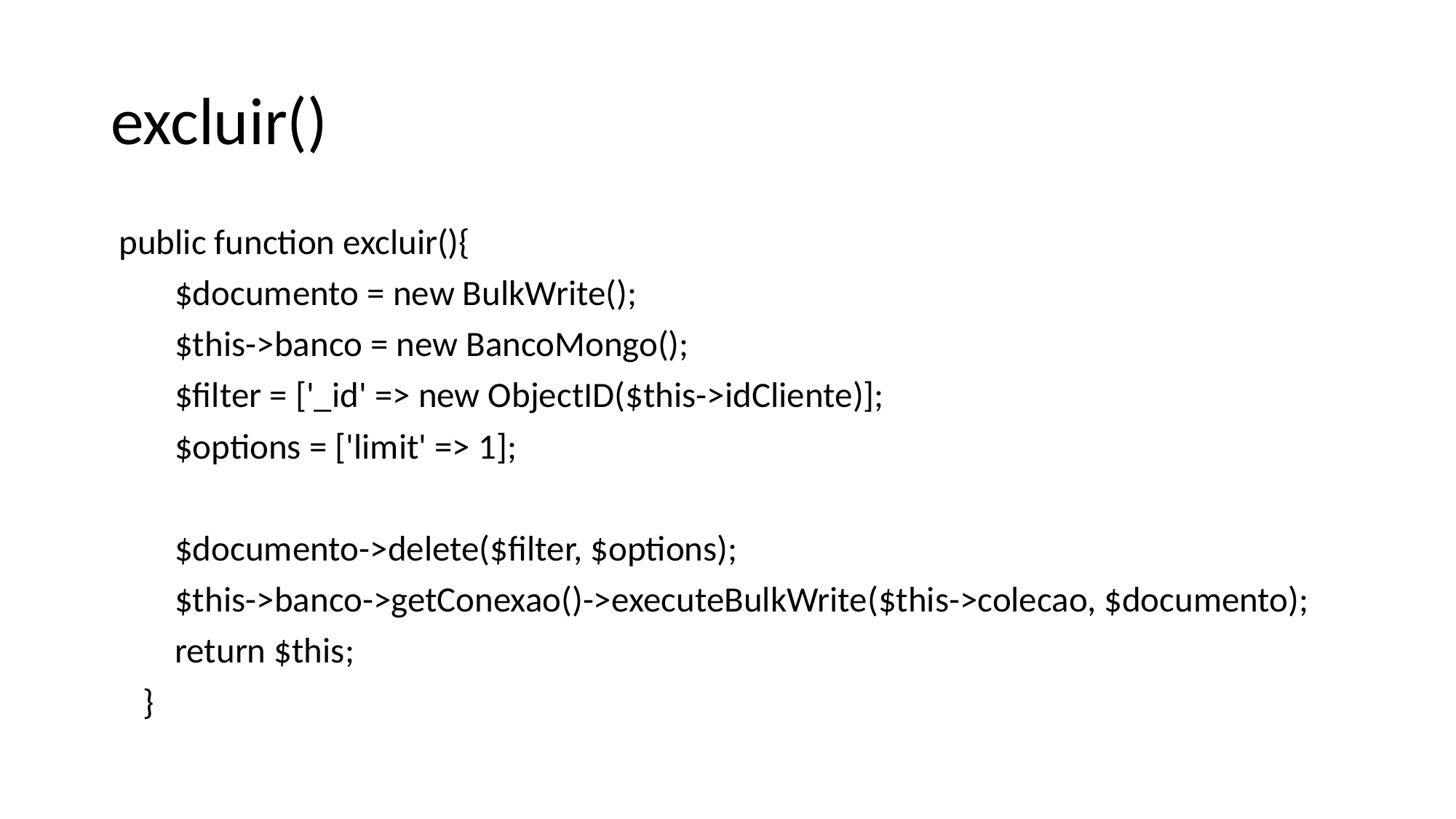

# excluir()
 public function excluir(){
        $documento = new BulkWrite();
        $this->banco = new BancoMongo();
        $filter = ['_id' => new ObjectID($this->idCliente)];
        $options = ['limit' => 1];

        $documento->delete($filter, $options);
        $this->banco->getConexao()->executeBulkWrite($this->colecao, $documento);
        return $this;
    }